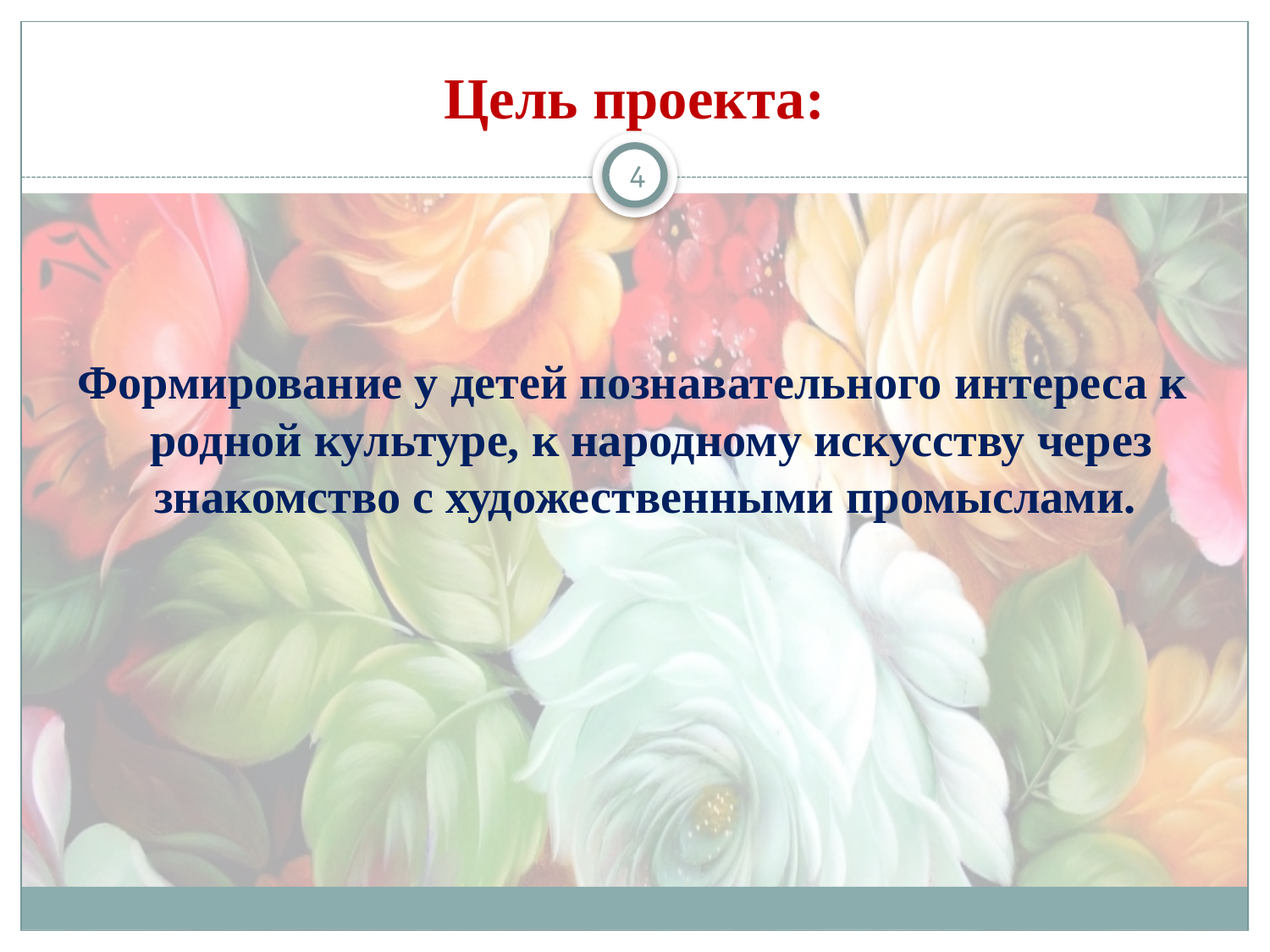

# Цель проекта:
4

Формирование у детей познавательного интереса к родной культуре, к народному искусству через знакомство с художественными промыслами.